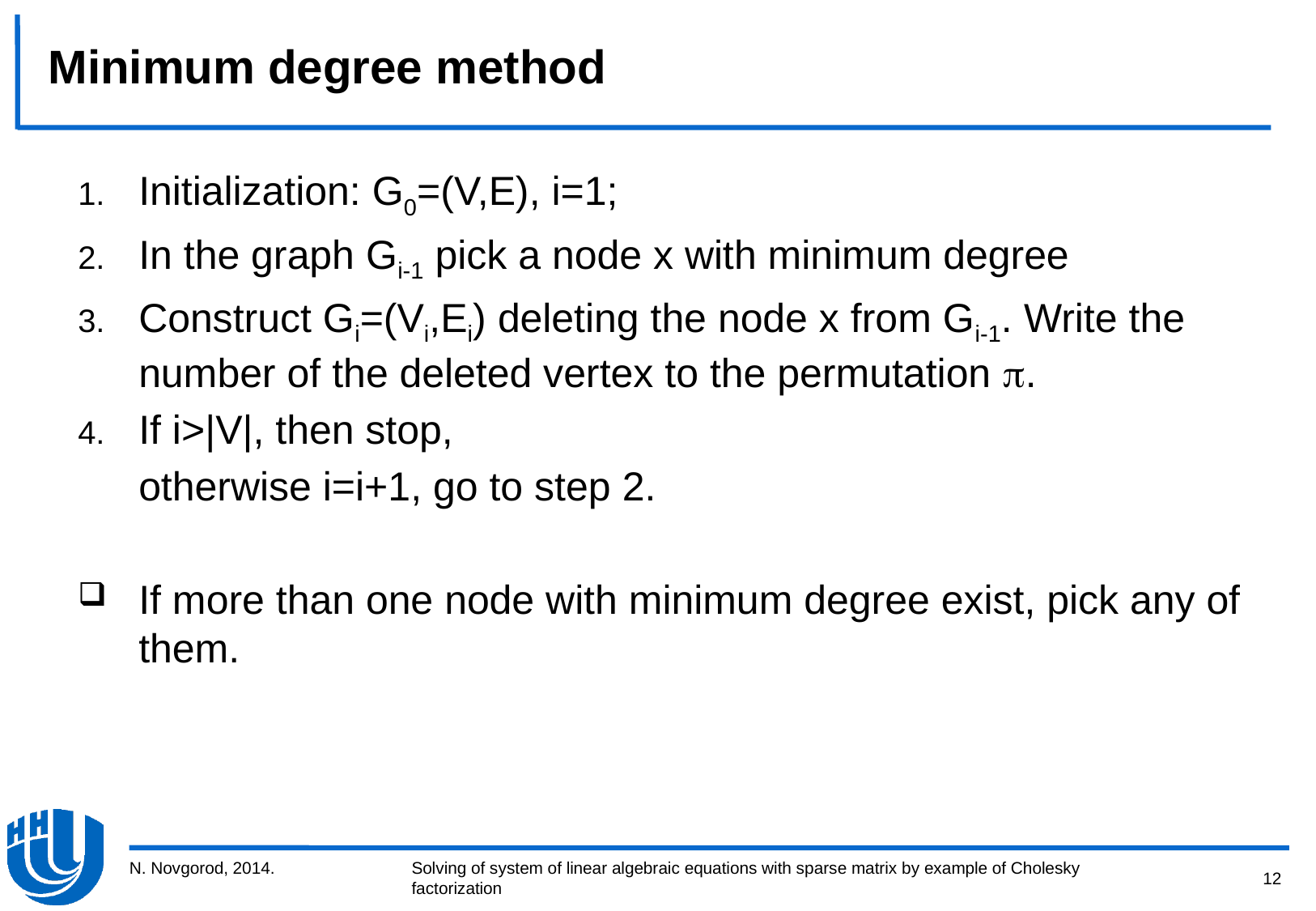

# Minimum degree method

Initialization: G0=(V,E), i=1;
In the graph Gi-1 pick a node x with minimum degree
Construct Gi=(Vi,Ei) deleting the node x from Gi-1. Write the number of the deleted vertex to the permutation π.
If i>|V|, then stop,
	otherwise i=i+1, go to step 2.

If more than one node with minimum degree exist, pick any of them.
N. Novgorod, 2014.
12
Solving of system of linear algebraic equations with sparse matrix by example of Cholesky factorization